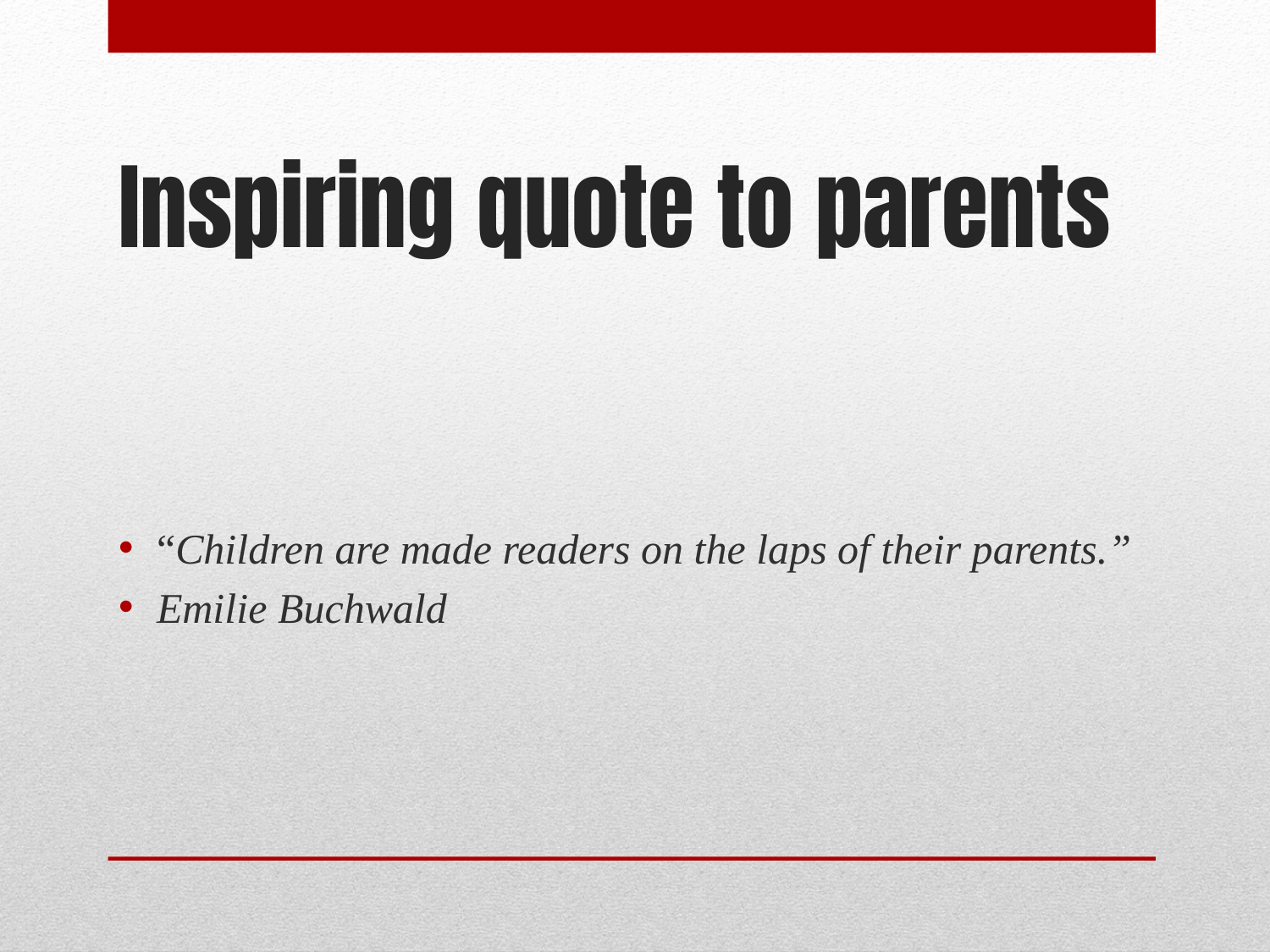

# Inspiring quote to parents
“Children are made readers on the laps of their parents.”
Emilie Buchwald